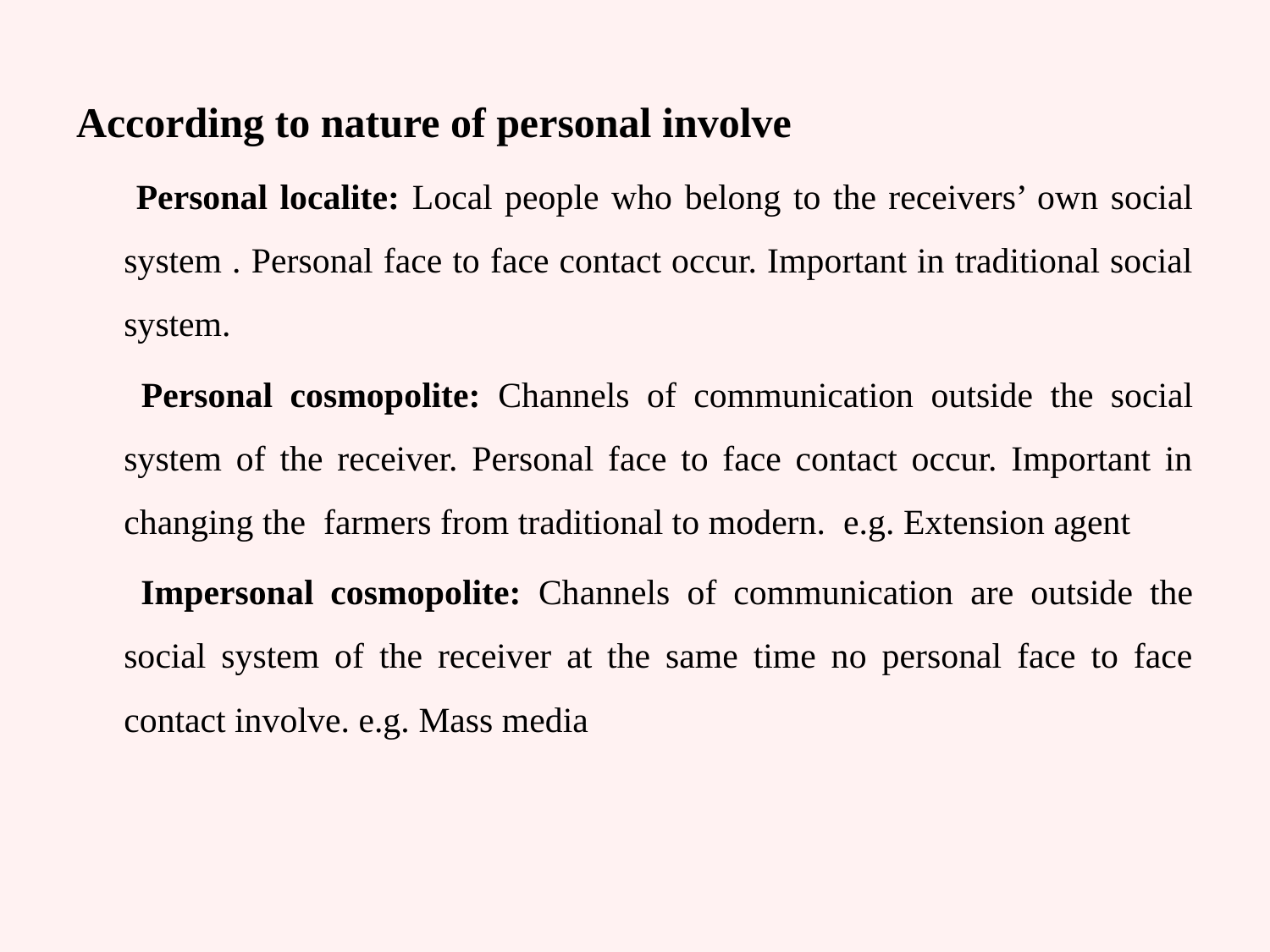

According to nature of personal involve
	 Personal localite: Local people who belong to the receivers’ own social system . Personal face to face contact occur. Important in traditional social system.
	 Personal cosmopolite: Channels of communication outside the social system of the receiver. Personal face to face contact occur. Important in changing the  farmers from traditional to modern.  e.g. Extension agent
	 Impersonal cosmopolite: Channels of communication are outside the social system of the receiver at the same time no personal face to face contact involve. e.g. Mass media